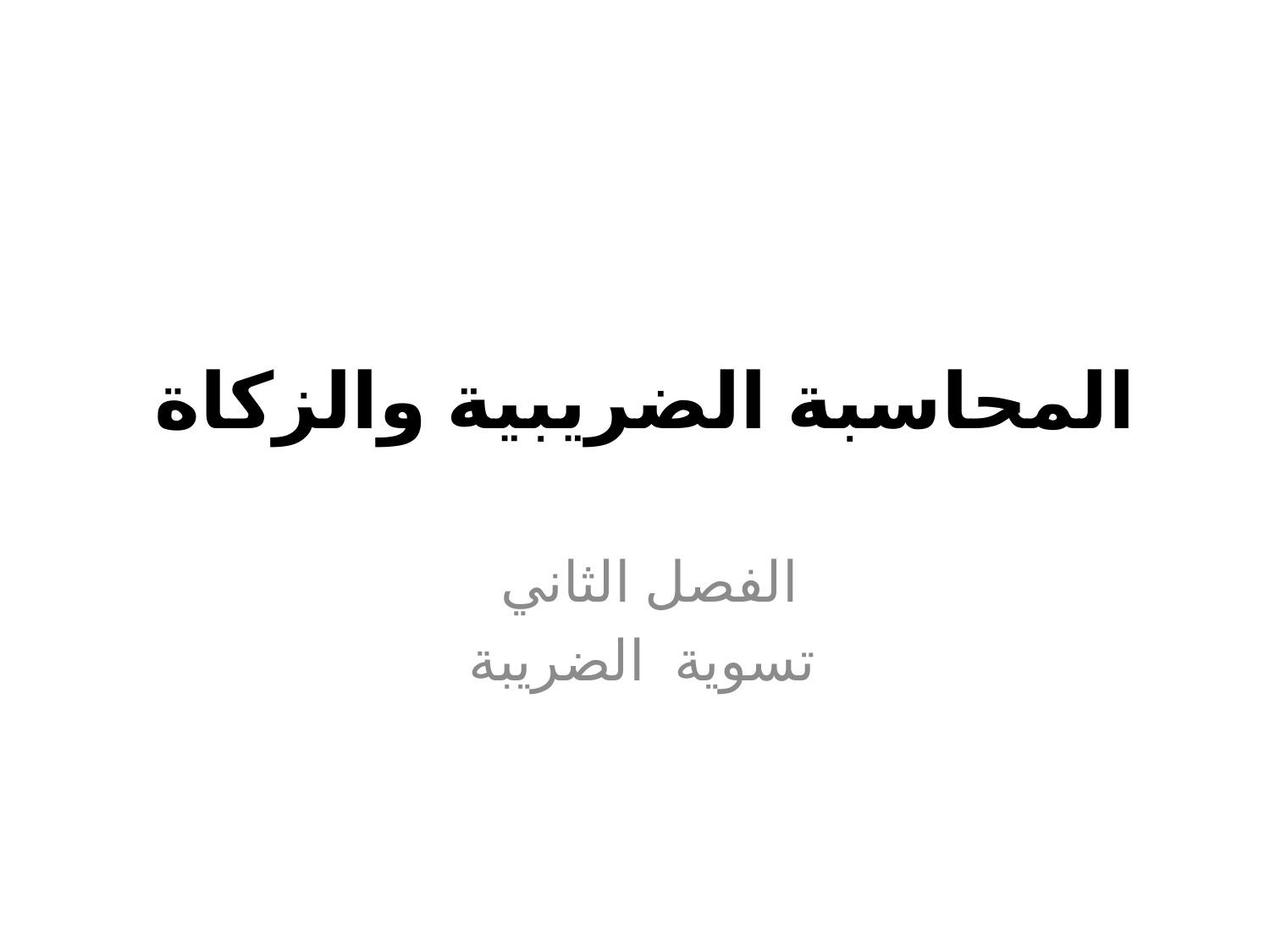

# المحاسبة الضريبية والزكاة
الفصل الثاني
تسوية  الضريبة